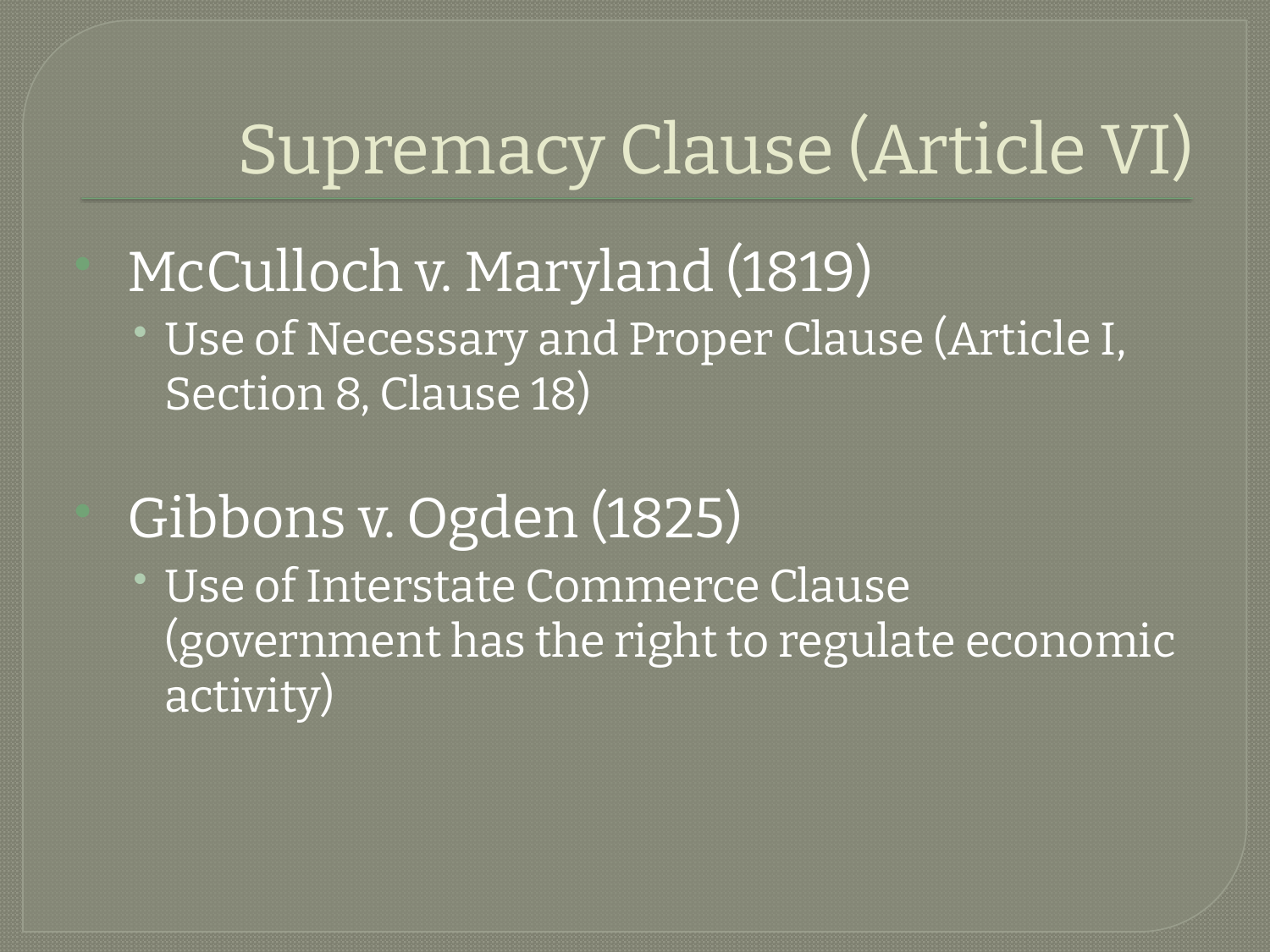

# Supremacy Clause (Article VI)
 McCulloch v. Maryland (1819)
Use of Necessary and Proper Clause (Article I, Section 8, Clause 18)

 Gibbons v. Ogden (1825)
Use of Interstate Commerce Clause (government has the right to regulate economic activity)